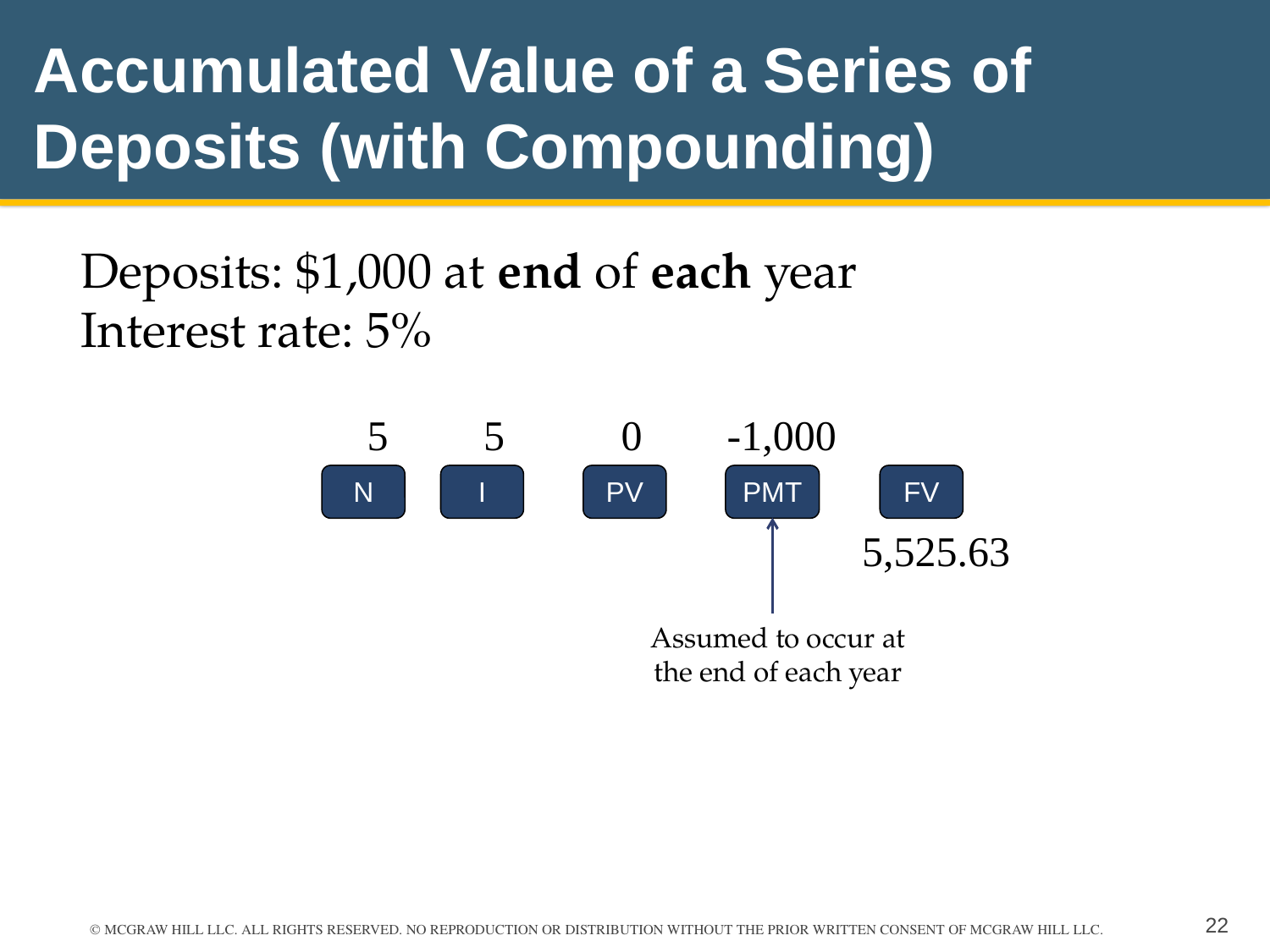

# Accumulated Value of a Series of Deposits (with Compounding)
Deposits: $1,000 at end of each year
Interest rate: 5%
   5         5           0        -1,000
N

I

PV

PMT

FV

				     5,525.63
Assumed to occur at the end of each year
© MCGRAW HILL LLC. ALL RIGHTS RESERVED. NO REPRODUCTION OR DISTRIBUTION WITHOUT THE PRIOR WRITTEN CONSENT OF MCGRAW HILL LLC.
22